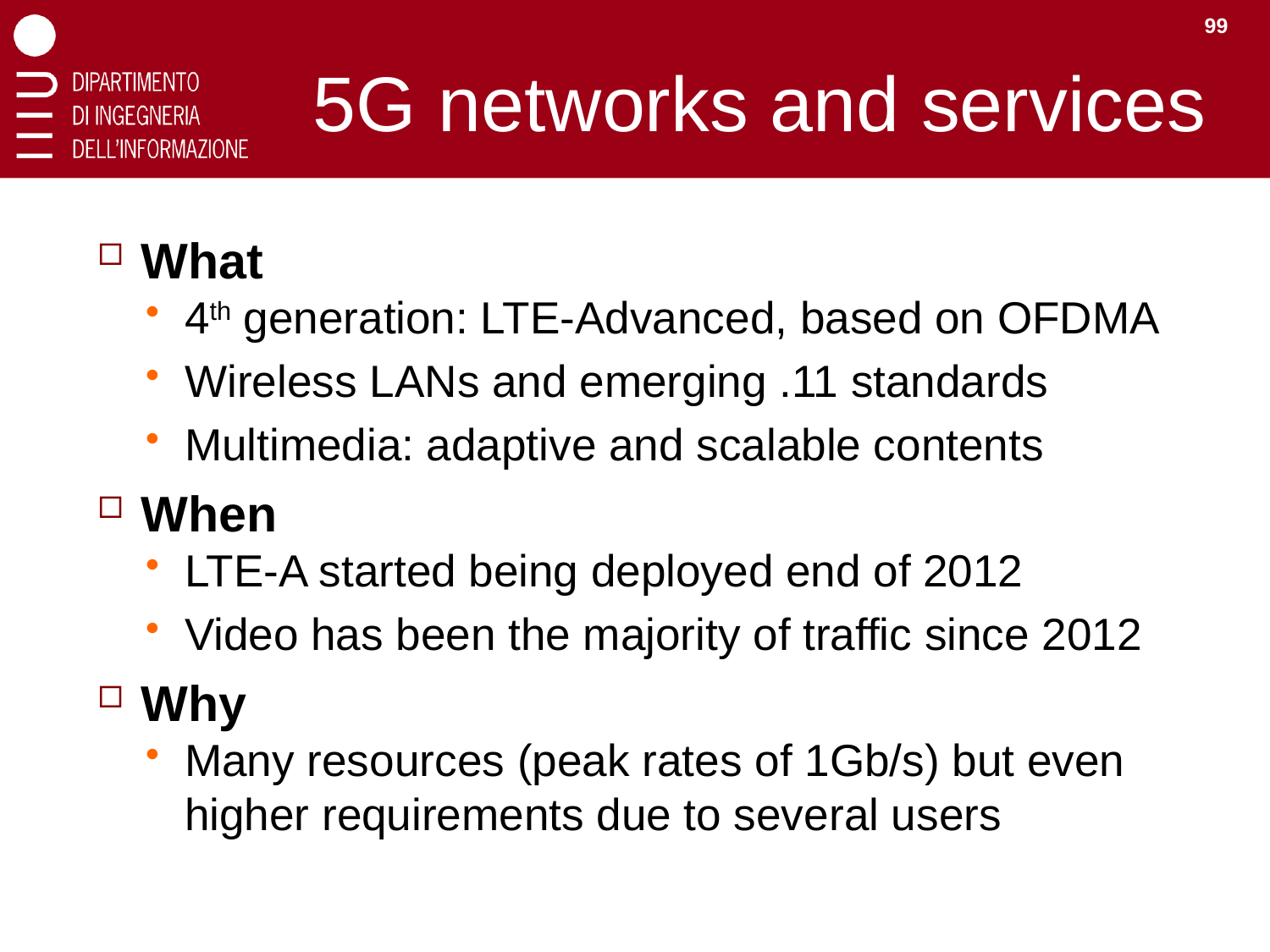

99
# 5G networks and services
What
4th generation: LTE-Advanced, based on OFDMA
Wireless LANs and emerging .11 standards
Multimedia: adaptive and scalable contents
When
LTE-A started being deployed end of 2012
Video has been the majority of traffic since 2012
Why
Many resources (peak rates of 1Gb/s) but even higher requirements due to several users